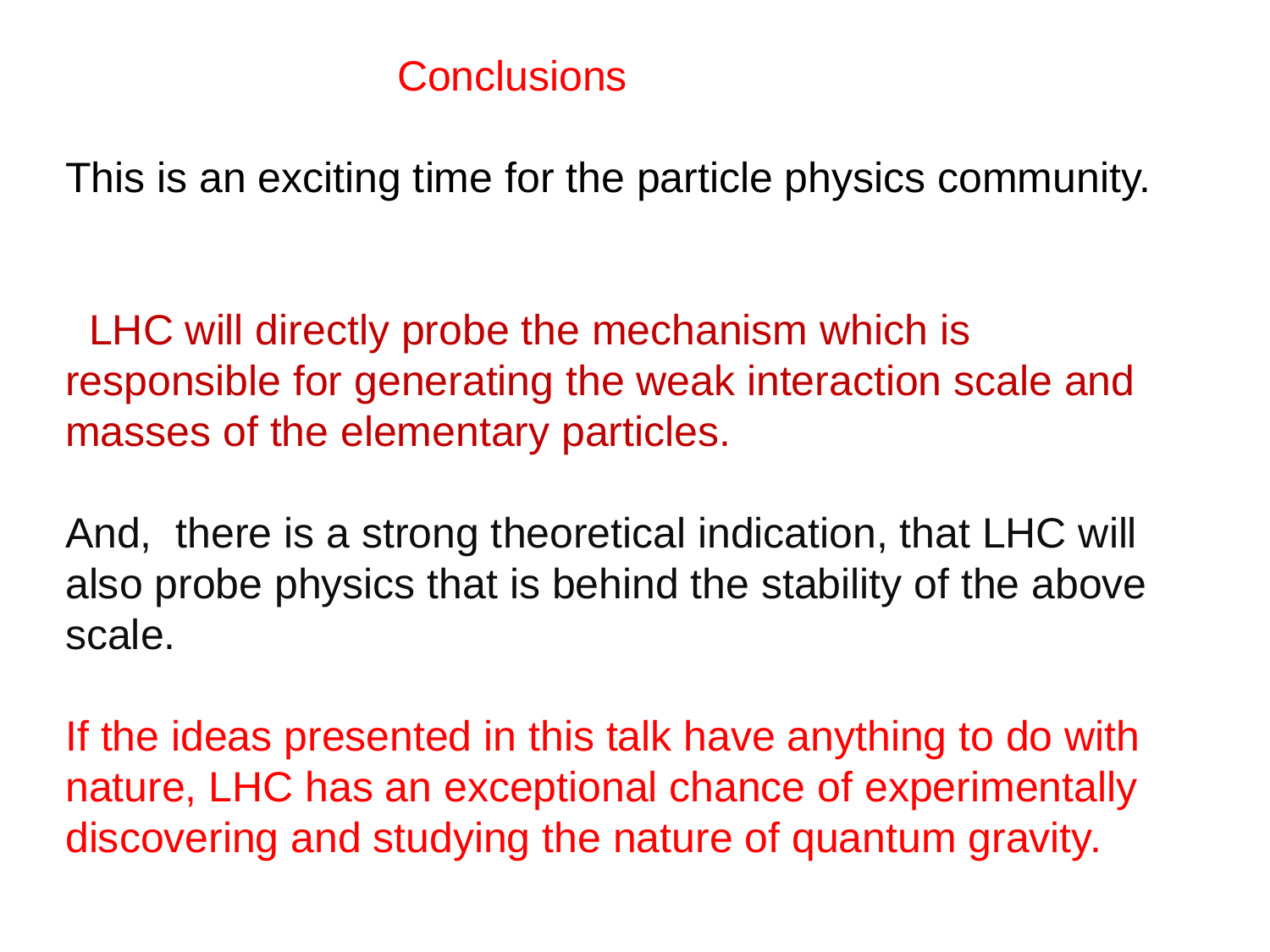

Conclusions

This is an exciting time for the particle physics community.

  LHC will directly probe the mechanism which is  responsible for generating the weak interaction scale and masses of the elementary particles.

And,  there is a strong theoretical indication, that LHC will also probe physics that is behind the stability of the above scale.

If the ideas presented in this talk have anything to do with nature, LHC has an exceptional chance of experimentally discovering and studying the nature of quantum gravity.